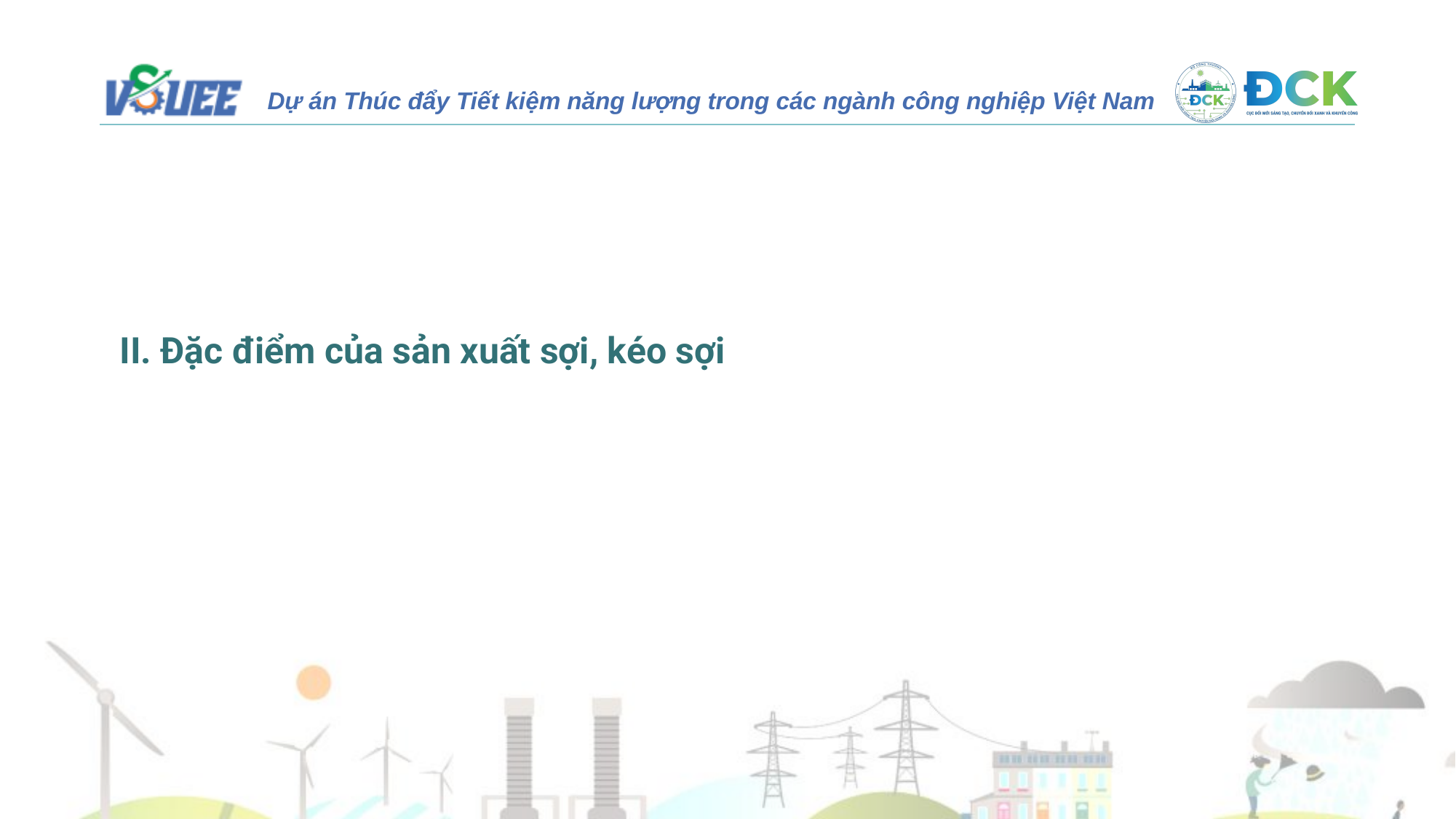

II. Đặc điểm của sản xuất sợi, kéo sợi